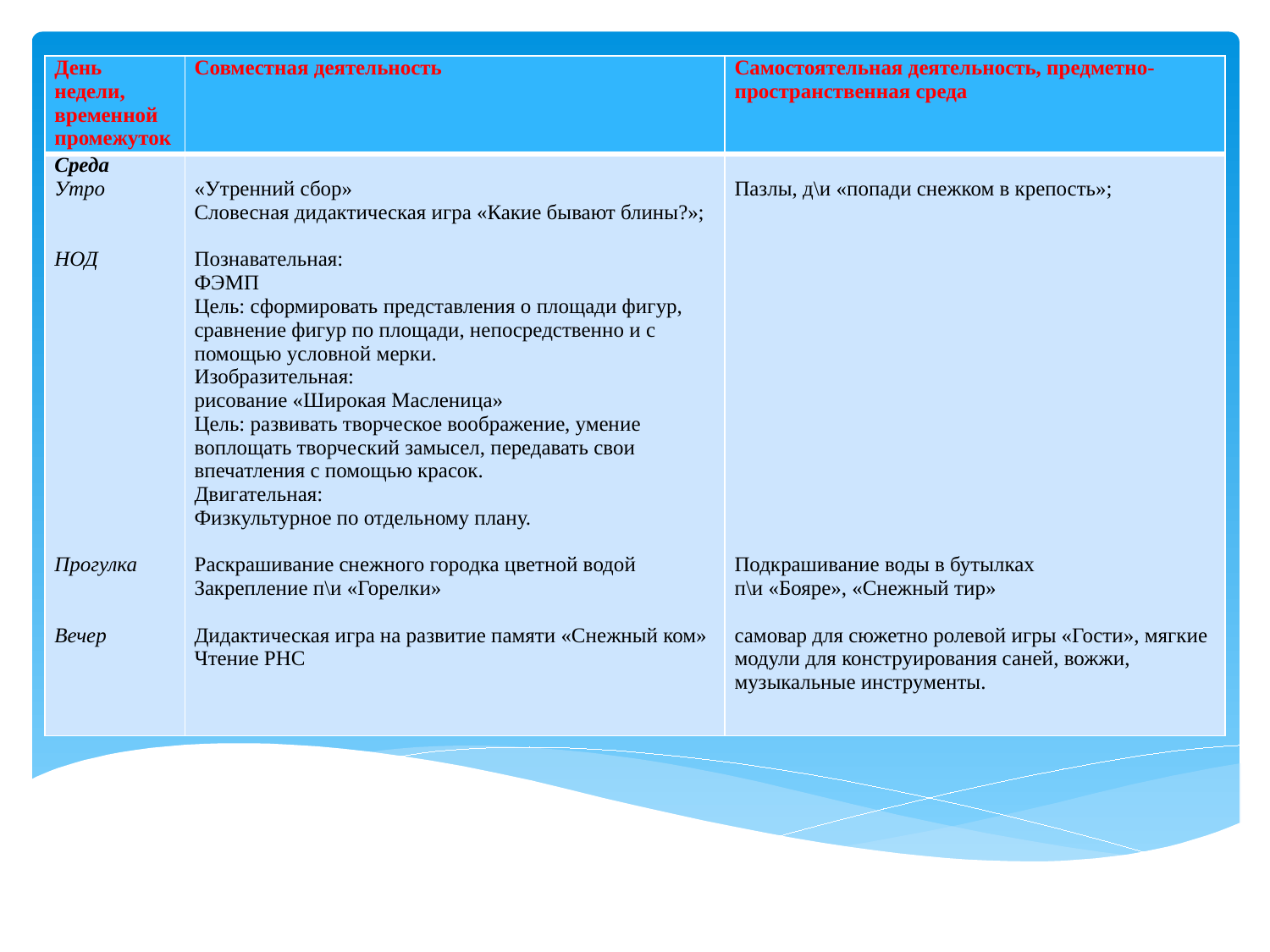

| День недели, временной промежуток | Совместная деятельность | Самостоятельная деятельность, предметно-пространственная среда |
| --- | --- | --- |
| Среда Утро   НОД                         Прогулка     Вечер | «Утренний сбор» Словесная дидактическая игра «Какие бывают блины?»;   Познавательная: ФЭМП Цель: сформировать представления о площади фигур, сравнение фигур по площади, непосредственно и с помощью условной мерки. Изобразительная: рисование «Широкая Масленица» Цель: развивать творческое воображение, умение воплощать творческий замысел, передавать свои впечатления с помощью красок. Двигательная: Физкультурное по отдельному плану.   Раскрашивание снежного городка цветной водой Закрепление п\и «Горелки»   Дидактическая игра на развитие памяти «Снежный ком» Чтение РНС | Пазлы, д\и «попади снежком в крепость»;                                Подкрашивание воды в бутылках п\и «Бояре», «Снежный тир»   самовар для сюжетно ролевой игры «Гости», мягкие модули для конструирования саней, вожжи, музыкальные инструменты. |